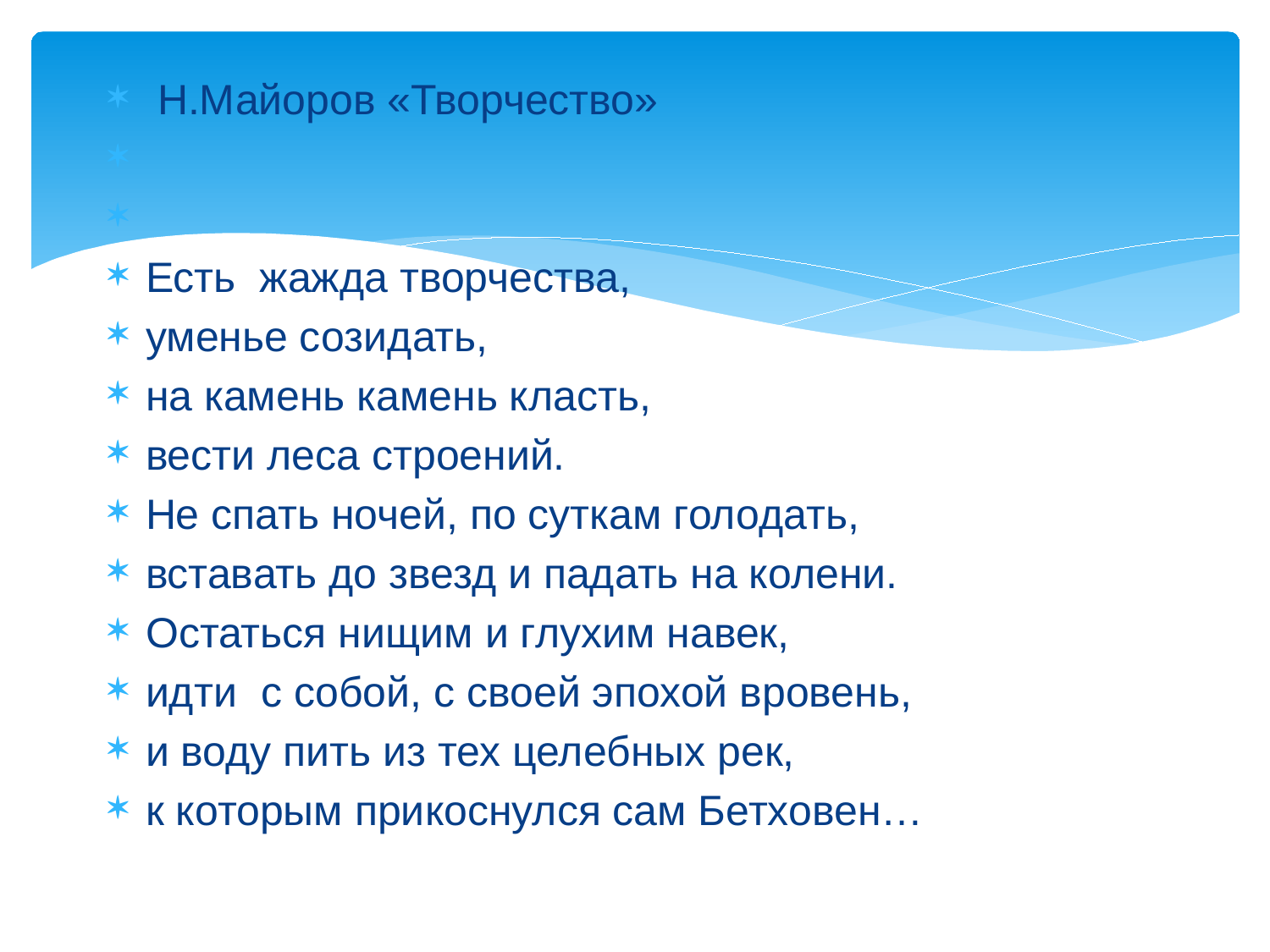

Н.Майоров «Творчество»

Есть  жажда творчества,
уменье созидать,
на камень камень класть,
вести леса строений.
Не спать ночей, по суткам голодать,
вставать до звезд и падать на колени.
Остаться нищим и глухим навек,
идти  с собой, с своей эпохой вровень,
и воду пить из тех целебных рек,
к которым прикоснулся сам Бетховен…